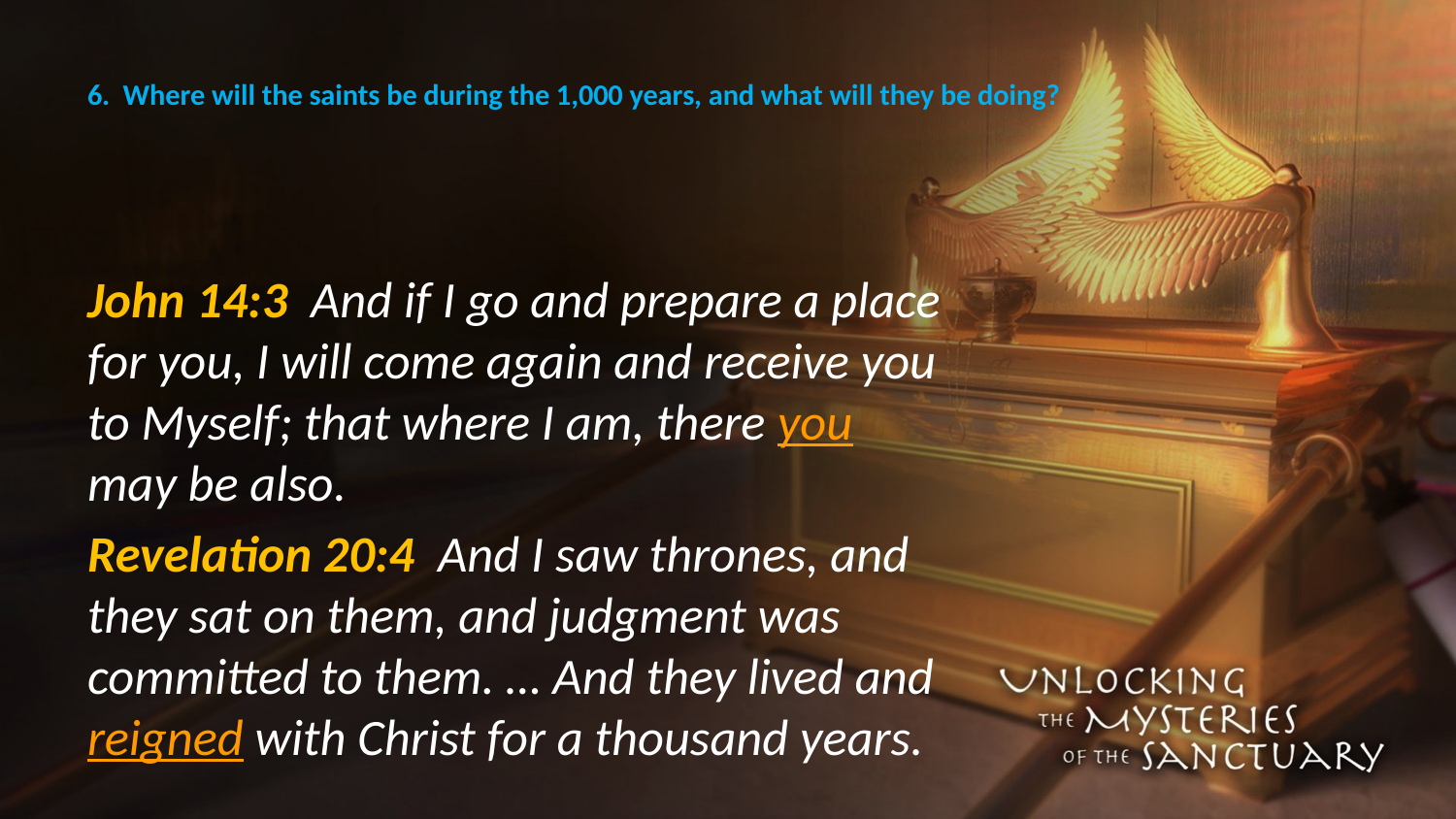

# 6.  Where will the saints be during the 1,000 years, and what will they be doing?

John 14:3  And if I go and prepare a place for you, I will come again and receive you to Myself; that where I am, there you may be also.
Revelation 20:4  And I saw thrones, and they sat on them, and judgment was committed to them. … And they lived and reigned with Christ for a thousand years.